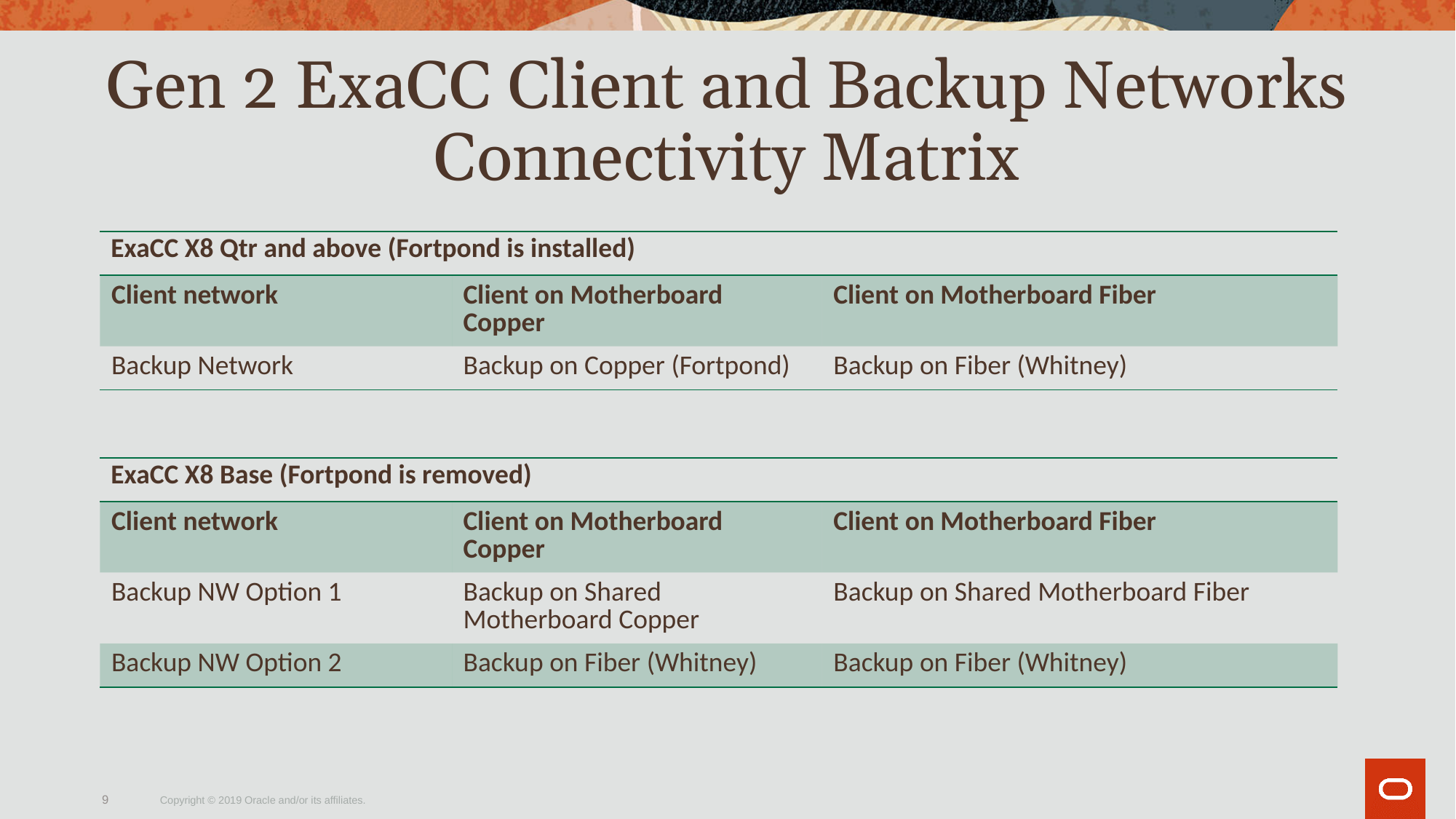

# Gen 2 ExaCC Client and Backup Networks Connectivity Matrix
| ExaCC X8 Qtr and above (Fortpond is installed) |  |  |
| --- | --- | --- |
| Client network | Client on Motherboard Copper | Client on Motherboard Fiber |
| Backup Network | Backup on Copper (Fortpond) | Backup on Fiber (Whitney) |
| ExaCC X8 Base (Fortpond is removed) |  |  |
| --- | --- | --- |
| Client network | Client on Motherboard Copper | Client on Motherboard Fiber |
| Backup NW Option 1 | Backup on Shared Motherboard Copper | Backup on Shared Motherboard Fiber |
| Backup NW Option 2 | Backup on Fiber (Whitney) | Backup on Fiber (Whitney) |
9
Copyright © 2019 Oracle and/or its affiliates.